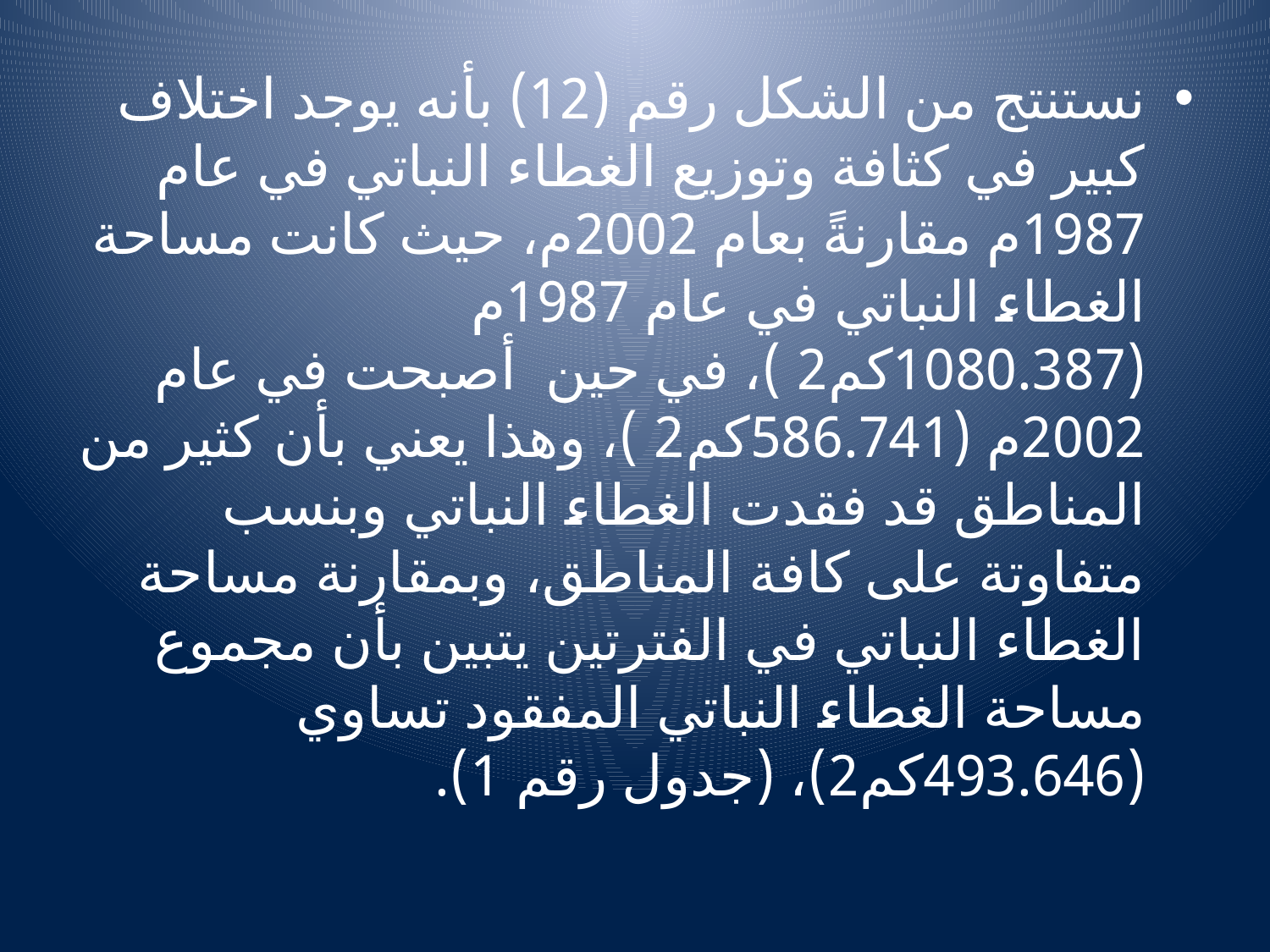

نستنتج من الشكل رقم (12) بأنه يوجد اختلاف كبير في كثافة وتوزيع الغطاء النباتي في عام 1987م مقارنةً بعام 2002م، حيث كانت مساحة الغطاء النباتي في عام 1987م (1080.387كم2 )، في حين  أصبحت في عام 2002م (586.741كم2 )، وهذا يعني بأن كثير من المناطق قد فقدت الغطاء النباتي وبنسب متفاوتة على كافة المناطق، وبمقارنة مساحة الغطاء النباتي في الفترتين يتبين بأن مجموع مساحة الغطاء النباتي المفقود تساوي (493.646كم2)، (جدول رقم 1).